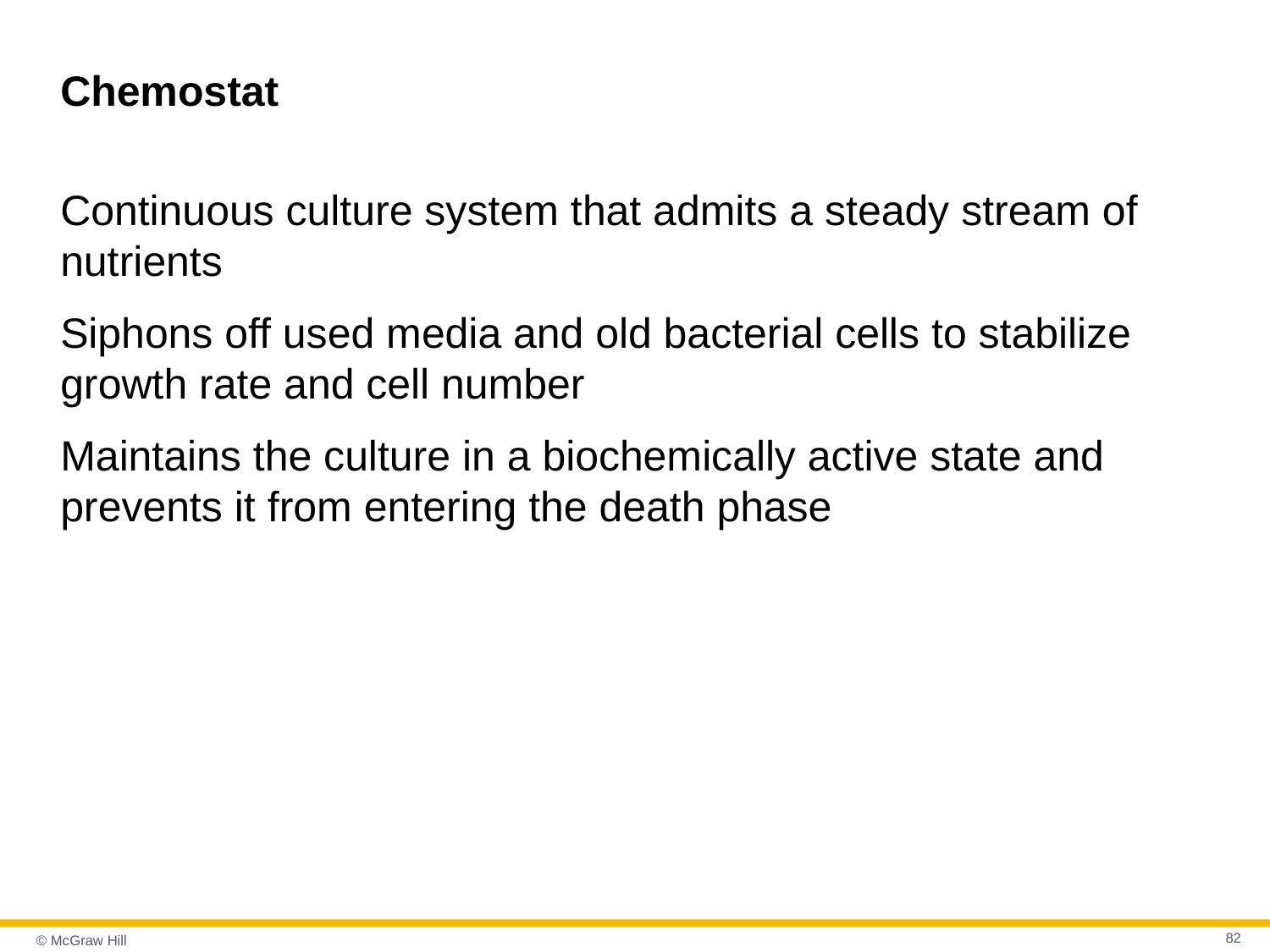

# Chemostat
Continuous culture system that admits a steady stream of nutrients
Siphons off used media and old bacterial cells to stabilize growth rate and cell number
Maintains the culture in a biochemically active state and prevents it from entering the death phase